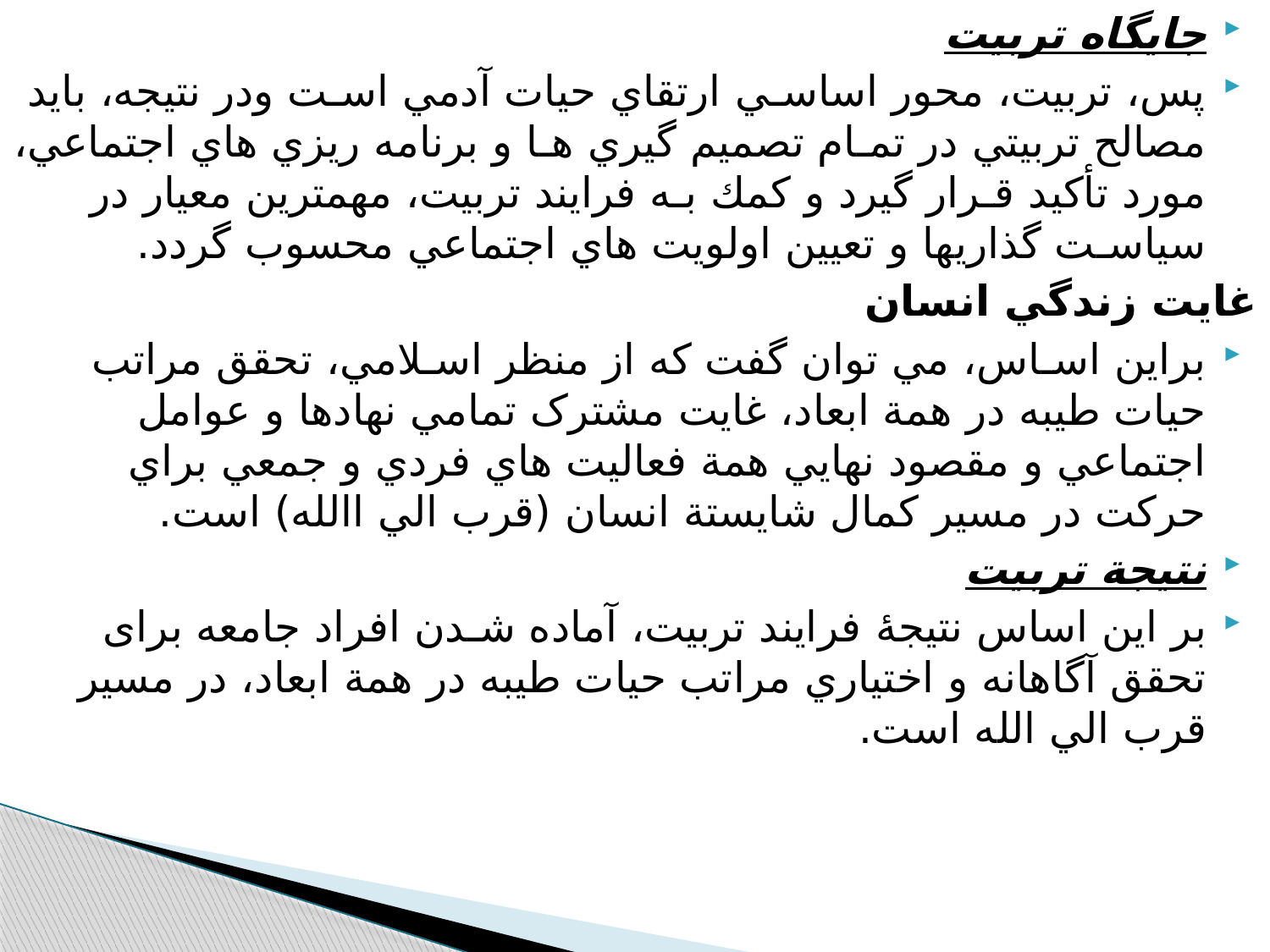

جايگاه تربيت
پس، تربيت، محور اساسـي ارتقاي حيات آدمي اسـت ودر نتيجه، بايد مصالح تربيتي در تمـام تصميم گيري هـا و برنامه ريزي هاي اجتماعي، مورد تأكيد قـرار گيرد و كمك بـه فرايند تربيت، مهمترين معيار در سياسـت گذاريها و تعيين اولويت هاي اجتماعي محسوب گردد.
غايت زندگي انسان
براين اسـاس، مي توان گفت كه از منظر اسـلامي، تحقق مراتب حيات طيبه در همة ابعاد، غايت مشترک تمامي نهادها و عوامل اجتماعي و مقصود نهايي همة فعاليت هاي فردي و جمعي براي حرکت در مسير کمال شايستة انسان (قرب الي االله) است.
نتيجة تربيت
بر این اساس نتیجۀ فرايند تربيت، آماده شـدن افراد جامعه برای تحقق آگاهانه و اختياري مراتب حيات طيبه در همة ابعاد، در مسير قرب الي الله است.